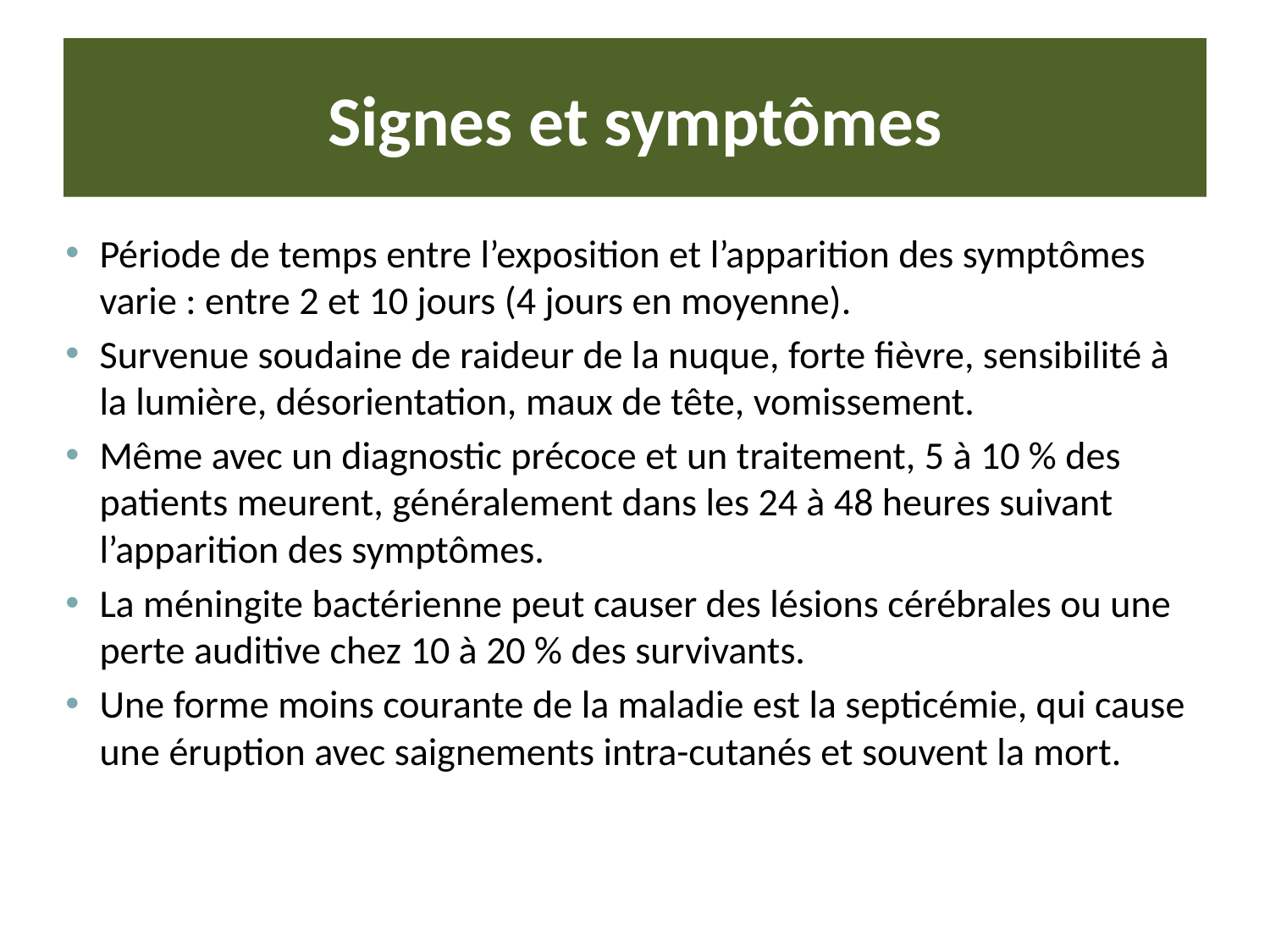

# Signes et symptômes
Période de temps entre l’exposition et l’apparition des symptômes varie : entre 2 et 10 jours (4 jours en moyenne).
Survenue soudaine de raideur de la nuque, forte fièvre, sensibilité à la lumière, désorientation, maux de tête, vomissement.
Même avec un diagnostic précoce et un traitement, 5 à 10 % des patients meurent, généralement dans les 24 à 48 heures suivant l’apparition des symptômes.
La méningite bactérienne peut causer des lésions cérébrales ou une perte auditive chez 10 à 20 % des survivants.
Une forme moins courante de la maladie est la septicémie, qui cause une éruption avec saignements intra-cutanés et souvent la mort.